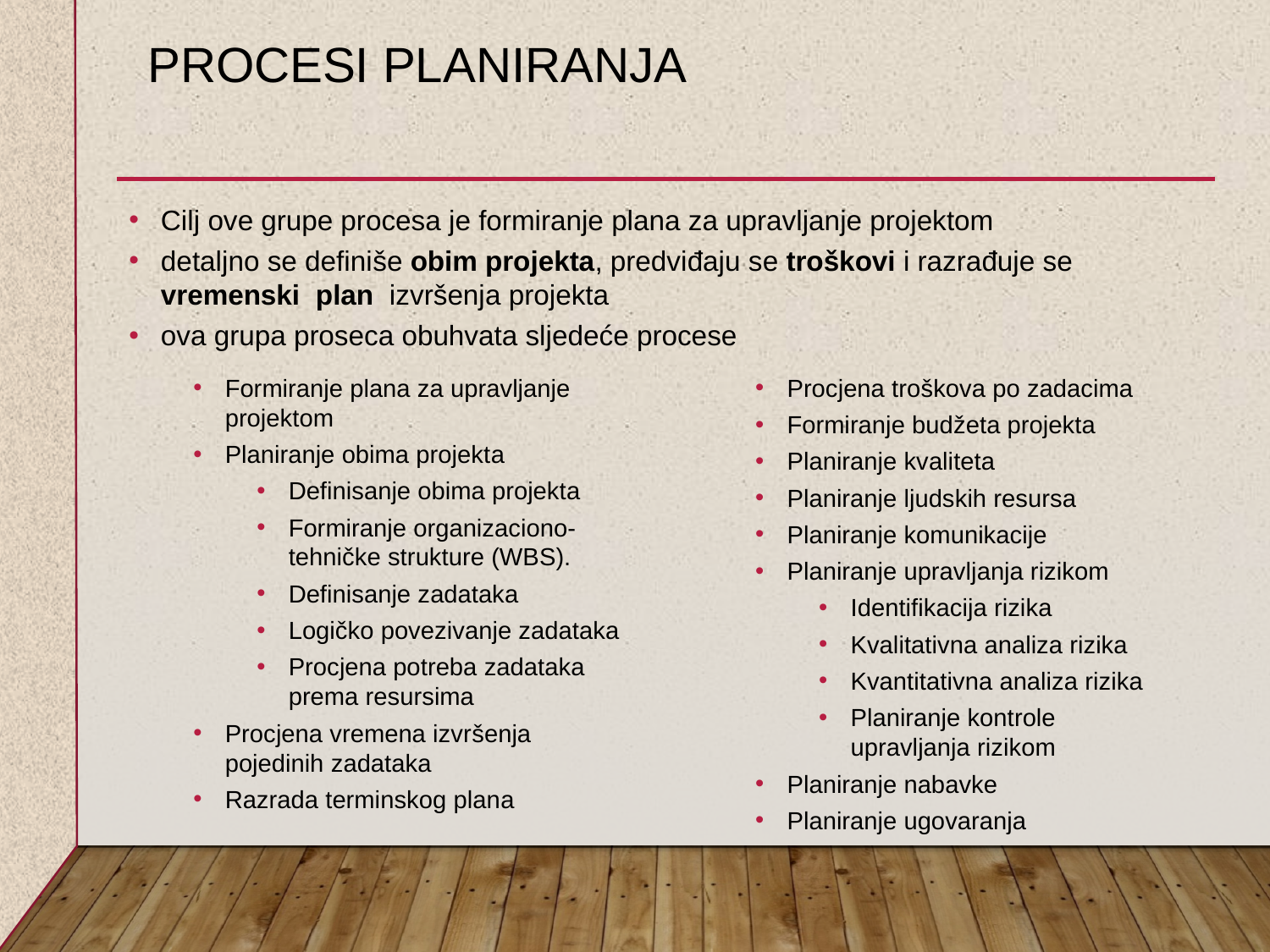

# PROCESI PLANIRANJA
Cilj ove grupe procesa je formiranje plana za upravljanje projektom
detaljno se definiše obim projekta, predviđaju se troškovi i razrađuje se vremenski  plan  izvršenja projekta
ova grupa proseca obuhvata sljedeće procese

Formiranje plana za upravljanje projektom
Planiranje obima projekta
Definisanje obima projekta
Formiranje organizaciono-tehničke strukture (WBS).
Definisanje zadataka
Logičko povezivanje zadataka
Procjena potreba zadataka prema resursima
Procjena vremena izvršenja pojedinih zadataka
Razrada terminskog plana
Procjena troškova po zadacima
Formiranje budžeta projekta
Planiranje kvaliteta
Planiranje ljudskih resursa
Planiranje komunikacije
Planiranje upravljanja rizikom
Identifikacija rizika
Kvalitativna analiza rizika
Kvantitativna analiza rizika
Planiranje kontrole upravljanja rizikom
Planiranje nabavke
Planiranje ugovaranja